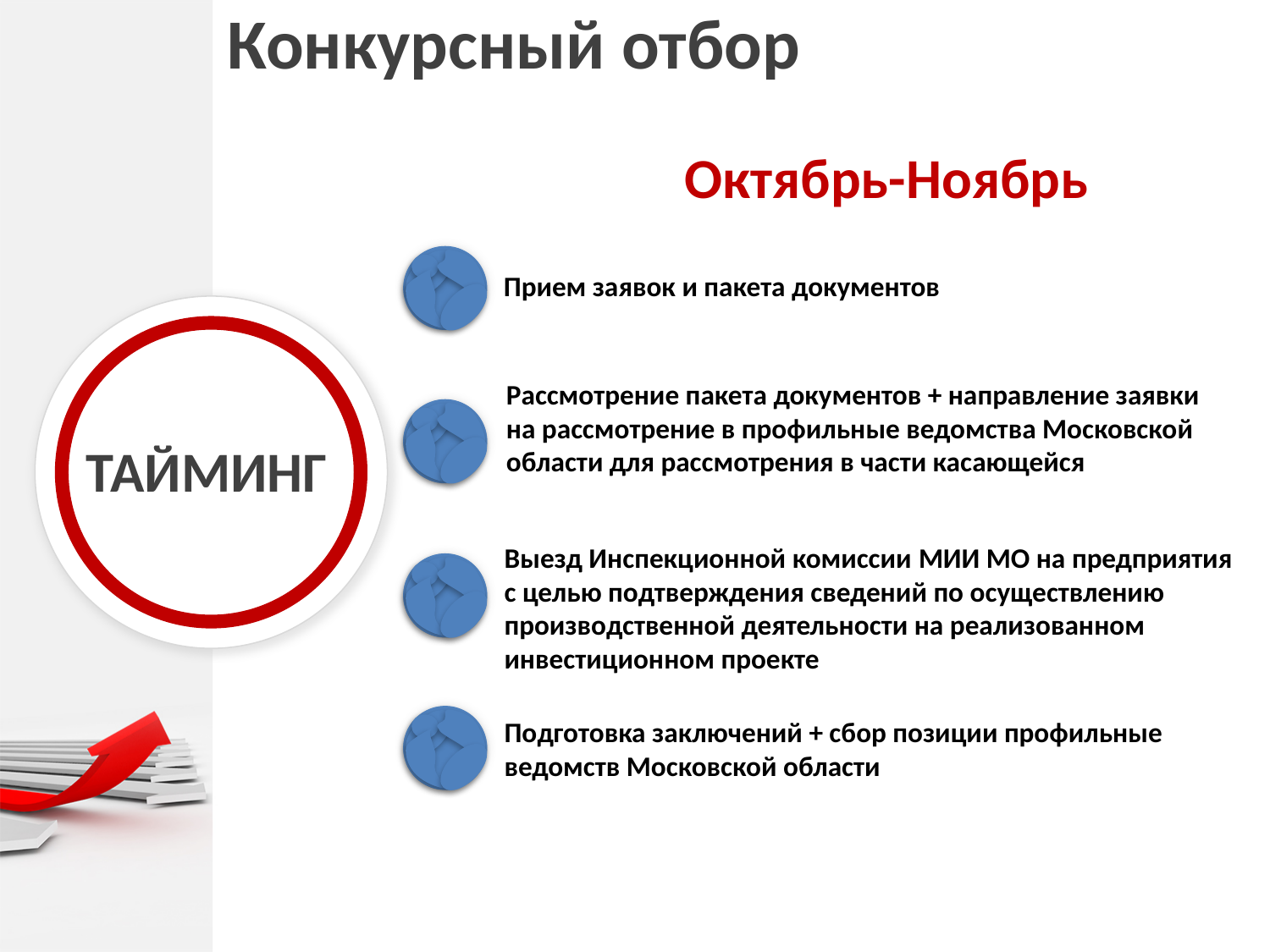

# Конкурсный отбор
Октябрь-Ноябрь

Прием заявок и пакета документов

Рассмотрение пакета документов + направление заявки
на рассмотрение в профильные ведомства Московской
области для рассмотрения в части касающейся

ТАЙМИНГ
Выезд Инспекционной комиссии МИИ МО на предприятия с целью подтверждения сведений по осуществлению
производственной деятельности на реализованном
инвестиционном проекте

Подготовка заключений + сбор позиции профильные
ведомств Московской области